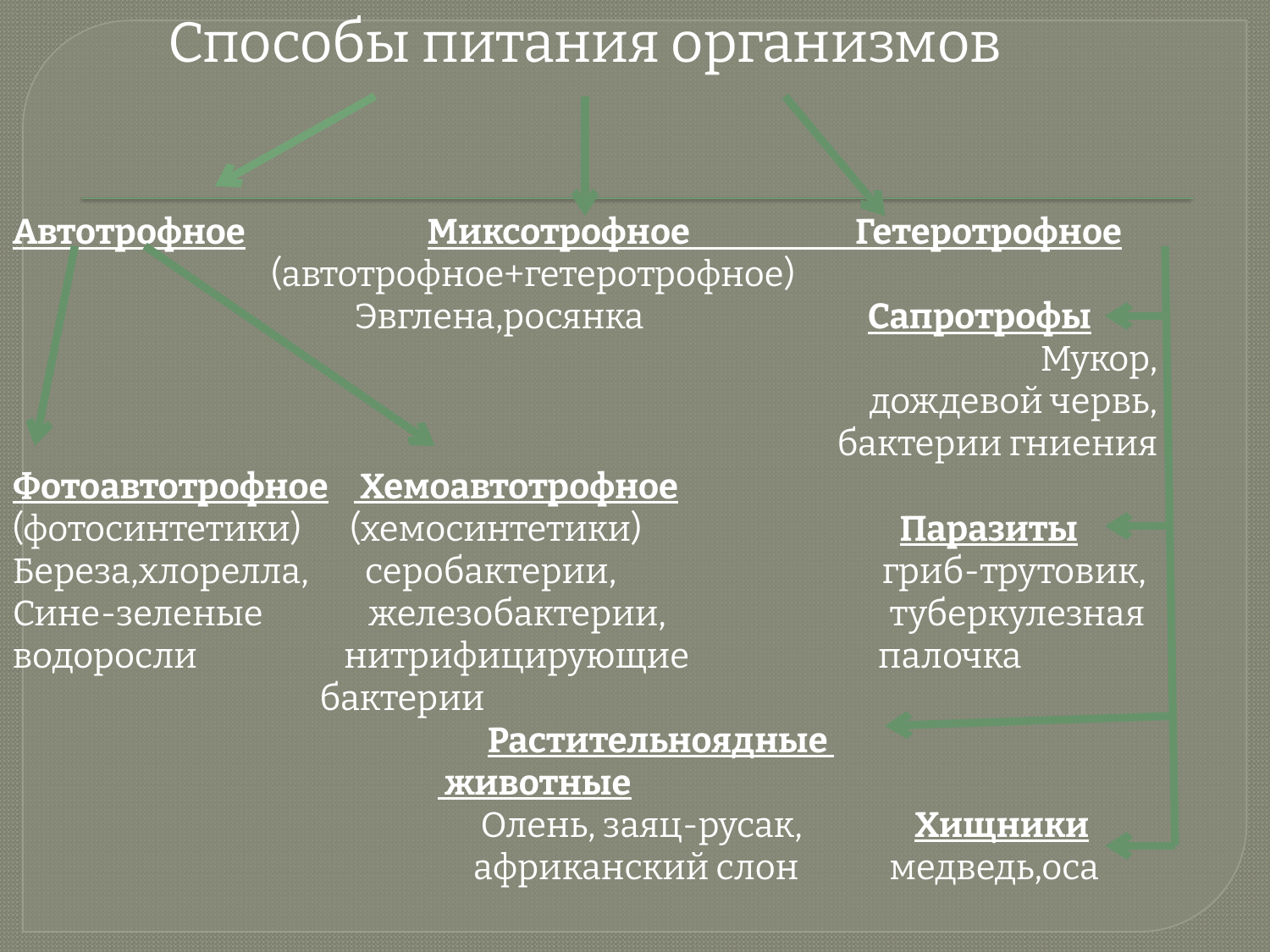

Способы питания организмов

Автотрофное                          Миксотрофное                          Гетеротрофное
                                     (автотрофное+гетеротрофное)
                                                 Эвглена,росянка                                Сапротрофы
Мукор,
дождевой червь,
бактерии гниения
Фотоавтотрофное     Хемоавтотрофное
(фотосинтетики)       (хемосинтетики)                                     Паразиты
Береза,хлорелла,        серобактерии,                                      гриб-трутовик,
Сине-зеленые               железобактерии,                                туберкулезная
водоросли                     нитрифицирующие                           палочка
                                            бактерии
                                                                    Растительноядные
                                                                    животные
                                                                   Олень, заяц-русак,                Хищники
                                                                  африканский слон             медведь,оса
#